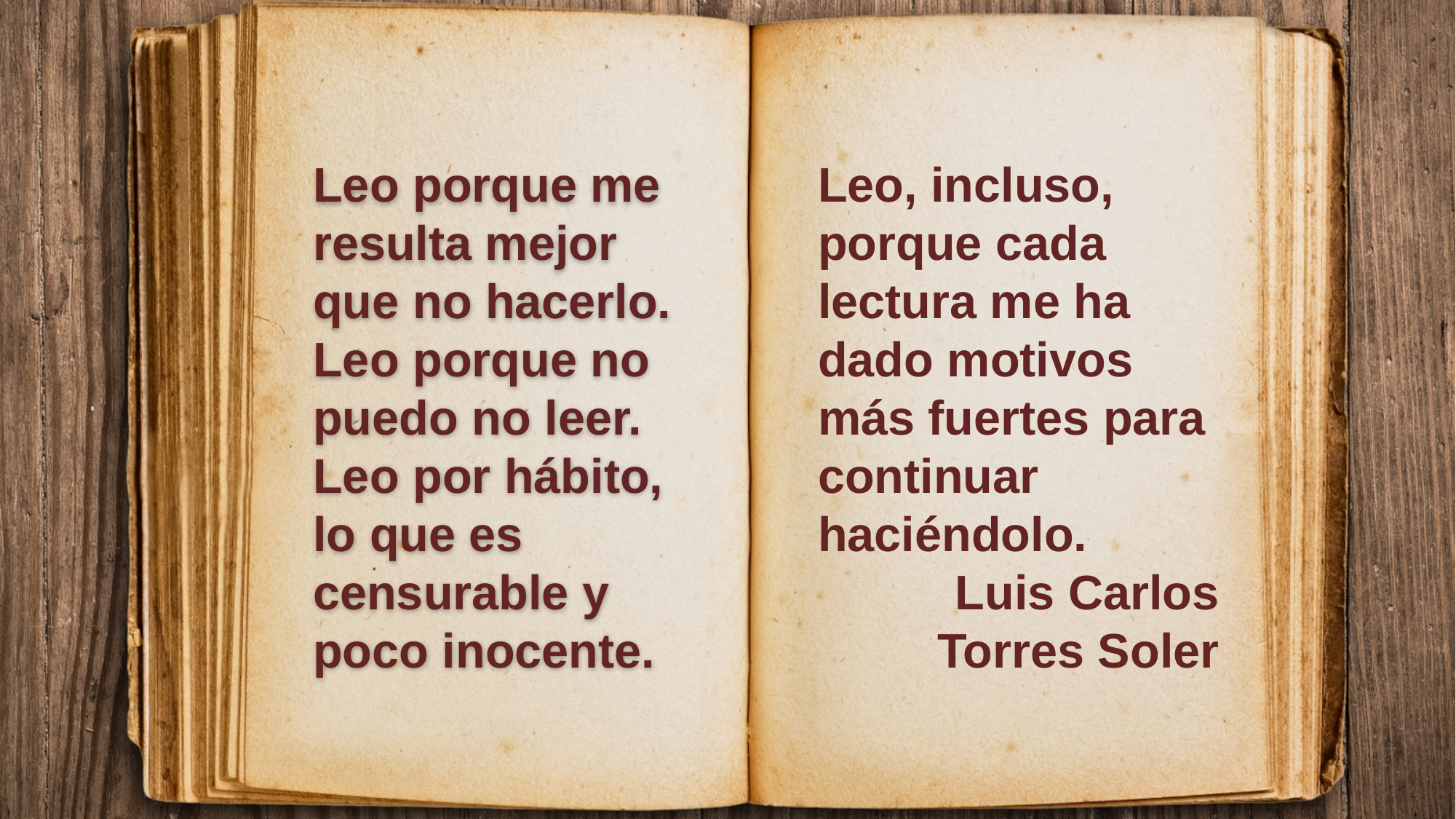

Leo porque me resulta mejor que no hacerlo. Leo porque no puedo no leer. Leo por hábito, lo que es censurable y poco inocente.
Leo, incluso, porque cada lectura me ha dado motivos más fuertes para continuar haciéndolo.
Luis Carlos Torres Soler